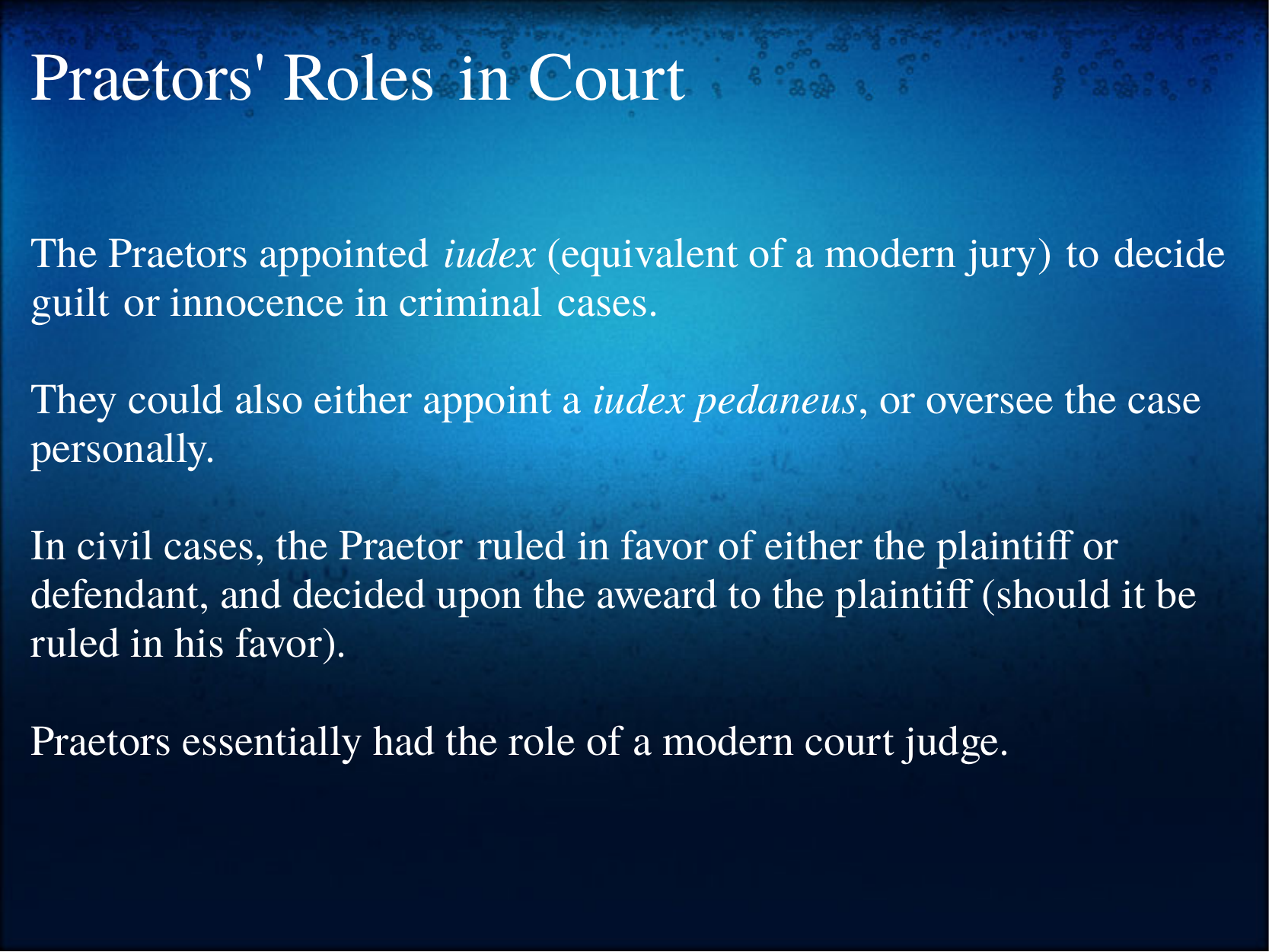

# Praetors' Roles in Court
The Praetors appointed iudex (equivalent of a modern jury) to decide guilt or innocence in criminal cases.

They could also either appoint a iudex pedaneus, or oversee the case personally.

In civil cases, the Praetor ruled in favor of either the plaintiff or defendant, and decided upon the aweard to the plaintiff (should it be ruled in his favor).

Praetors essentially had the role of a modern court judge.